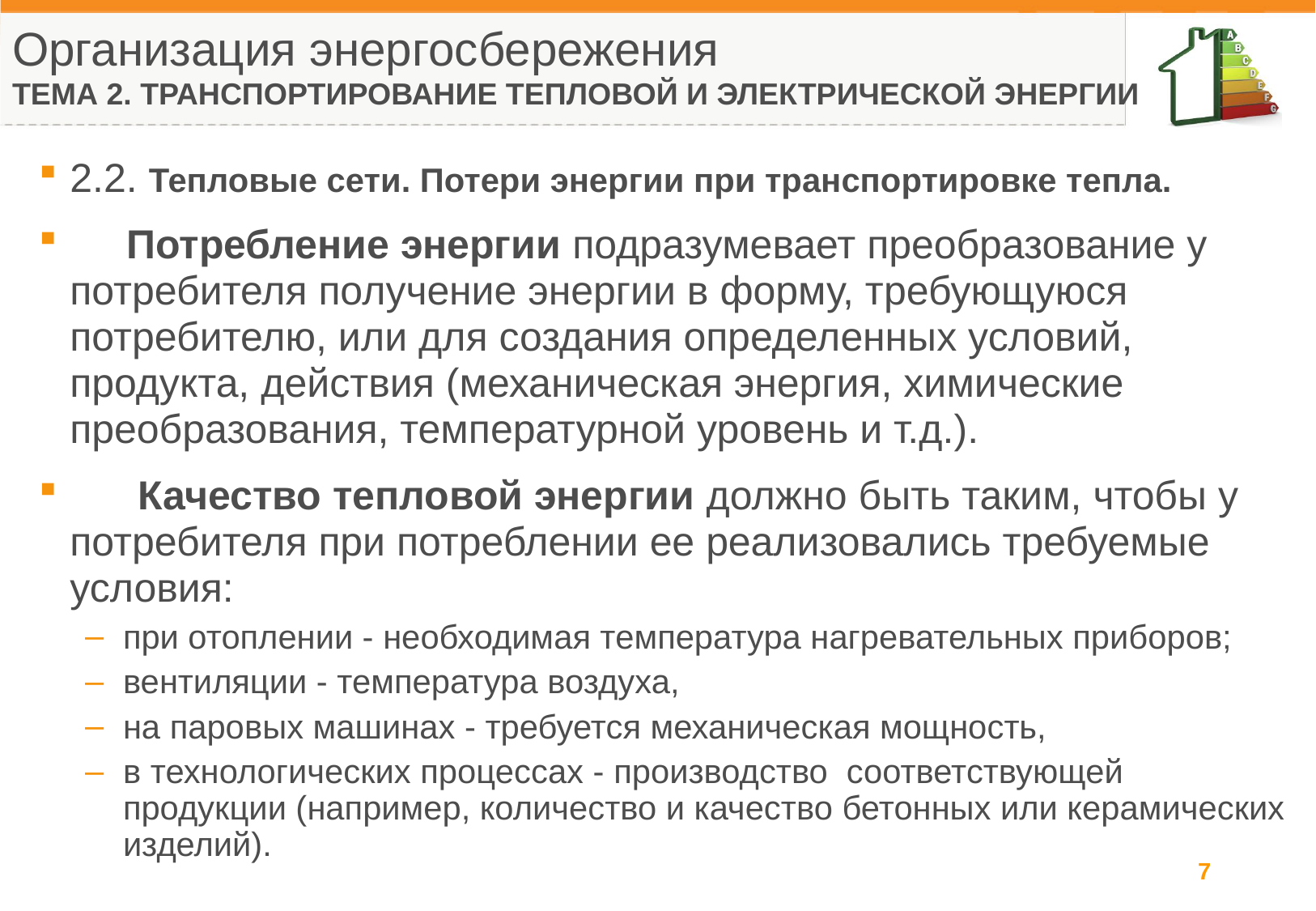

Организация энергосбережения
ТЕМА 2. ТРАНСПОРТИРОВАНИЕ ТЕПЛОВОЙ И ЭЛЕКТРИЧЕСКОЙ ЭНЕРГИИ
2.2. Тепловые сети. Потери энергии при транспортировке тепла.
     Потребление энергии подразумевает преобразование у потребителя получение энергии в форму, требующуюся потребителю, или для создания определенных условий, продукта, действия (механическая энергия, химические преобразования, температурной уровень и т.д.).
      Качество тепловой энергии должно быть таким, чтобы у потребителя при потреблении ее реализовались требуемые условия:
при отоплении - необходимая температура нагревательных приборов;
вентиляции - температура воздуха,
на паровых машинах - требуется механическая мощность,
в технологических процессах - производство  соответствующей продукции (например, количество и качество бетонных или керамических изделий).